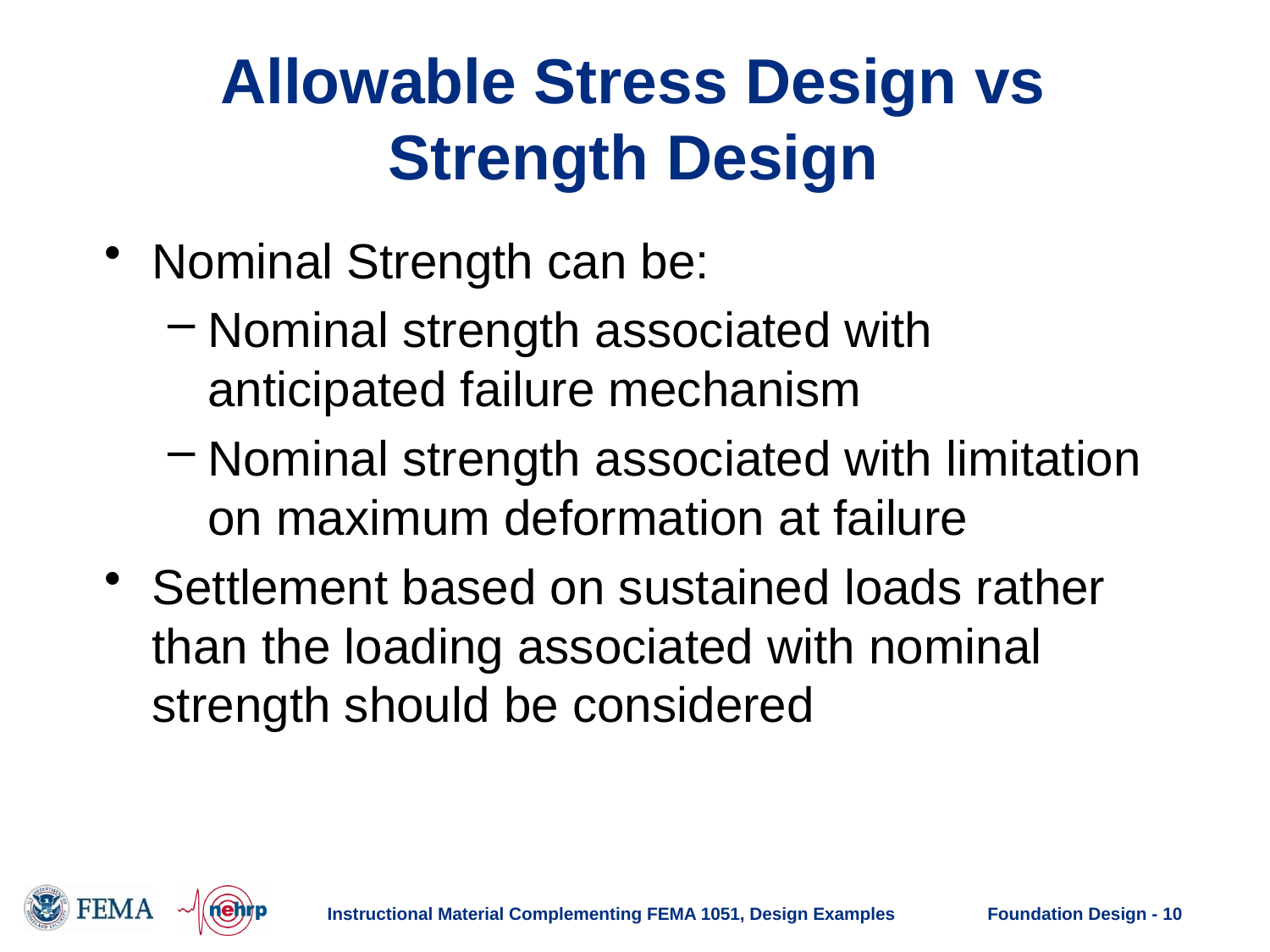

# Allowable Stress Design vs Strength Design
Nominal Strength can be:
Nominal strength associated with anticipated failure mechanism
Nominal strength associated with limitation on maximum deformation at failure
Settlement based on sustained loads rather than the loading associated with nominal strength should be considered

Instructional Material Complementing FEMA 1051, Design Examples
Foundation Design - 10